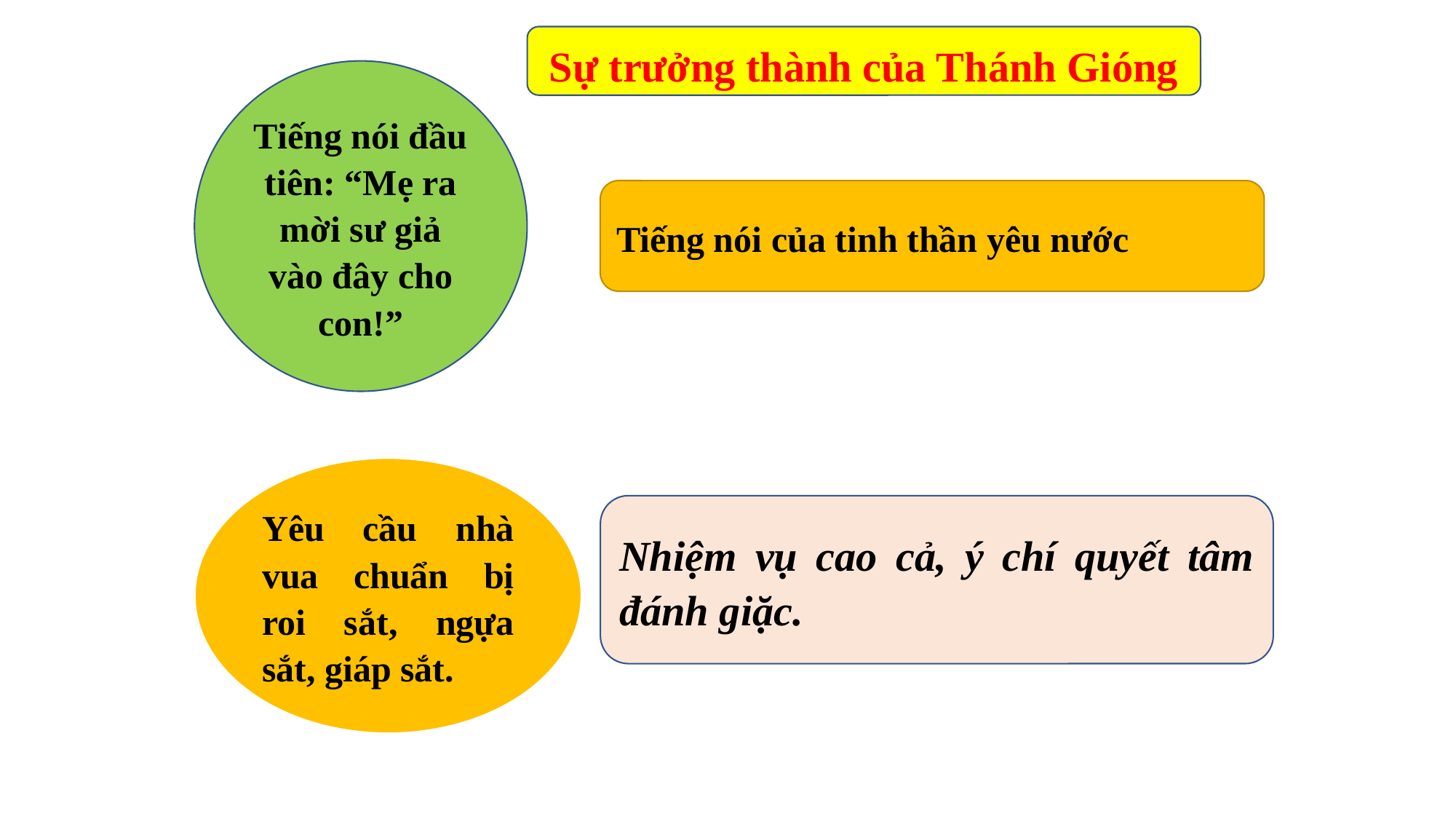

Sự trưởng thành của Thánh Gióng
Tiếng nói đầu tiên: “Mẹ ra mời sư giả vào đây cho con!”
Tiếng nói của tinh thần yêu nước
Yêu cầu nhà vua chuẩn bị roi sắt, ngựa sắt, giáp sắt.
Nhiệm vụ cao cả, ý chí quyết tâm đánh giặc.